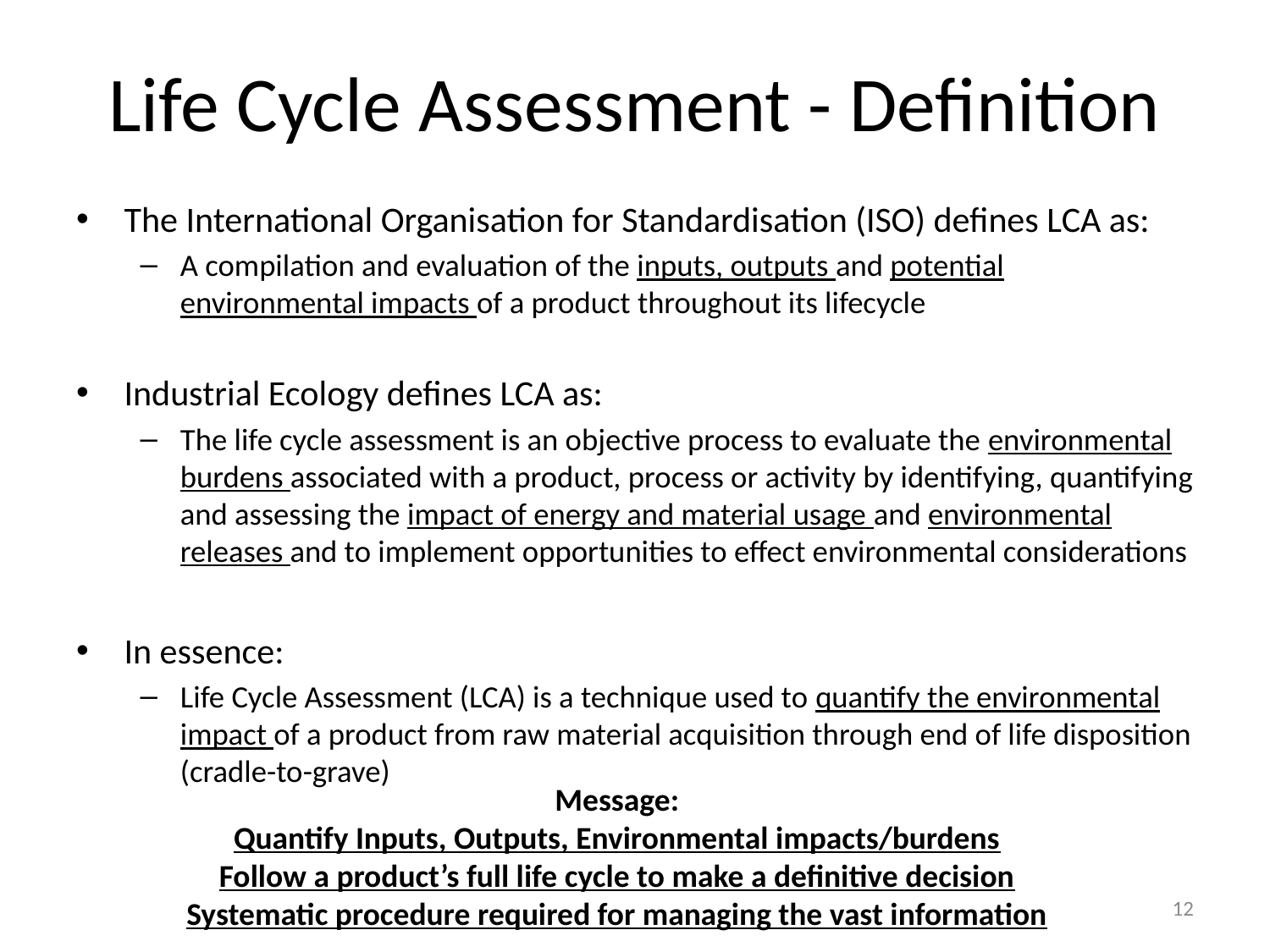

# Life Cycle Assessment - Definition
The International Organisation for Standardisation (ISO) defines LCA as:
A compilation and evaluation of the inputs, outputs and potential environmental impacts of a product throughout its lifecycle

Industrial Ecology defines LCA as:
The life cycle assessment is an objective process to evaluate the environmental burdens associated with a product, process or activity by identifying, quantifying and assessing the impact of energy and material usage and environmental releases and to implement opportunities to effect environmental considerations

In essence:
Life Cycle Assessment (LCA) is a technique used to quantify the environmental impact of a product from raw material acquisition through end of life disposition (cradle-to-grave)

Message:
Quantify Inputs, Outputs, Environmental impacts/burdens
Follow a product’s full life cycle to make a definitive decision
Systematic procedure required for managing the vast information
12